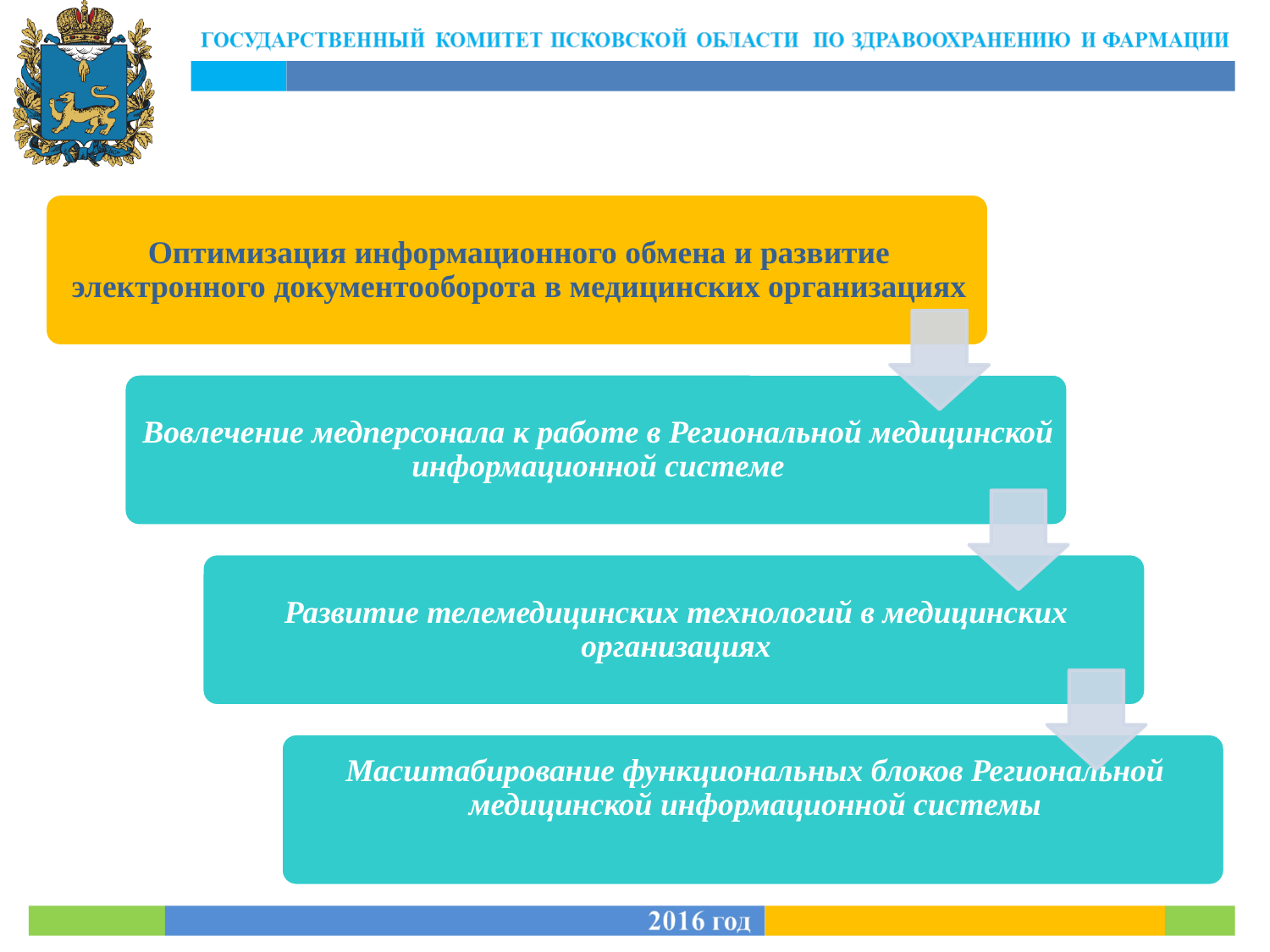

Оптимизация информационного обмена и развитие электронного документооборота в медицинских организациях
Вовлечение медперсонала к работе в Региональной медицинской информационной системе
Развитие телемедицинских технологий в медицинских организациях
Масштабирование функциональных блоков Региональной медицинской информационной системы